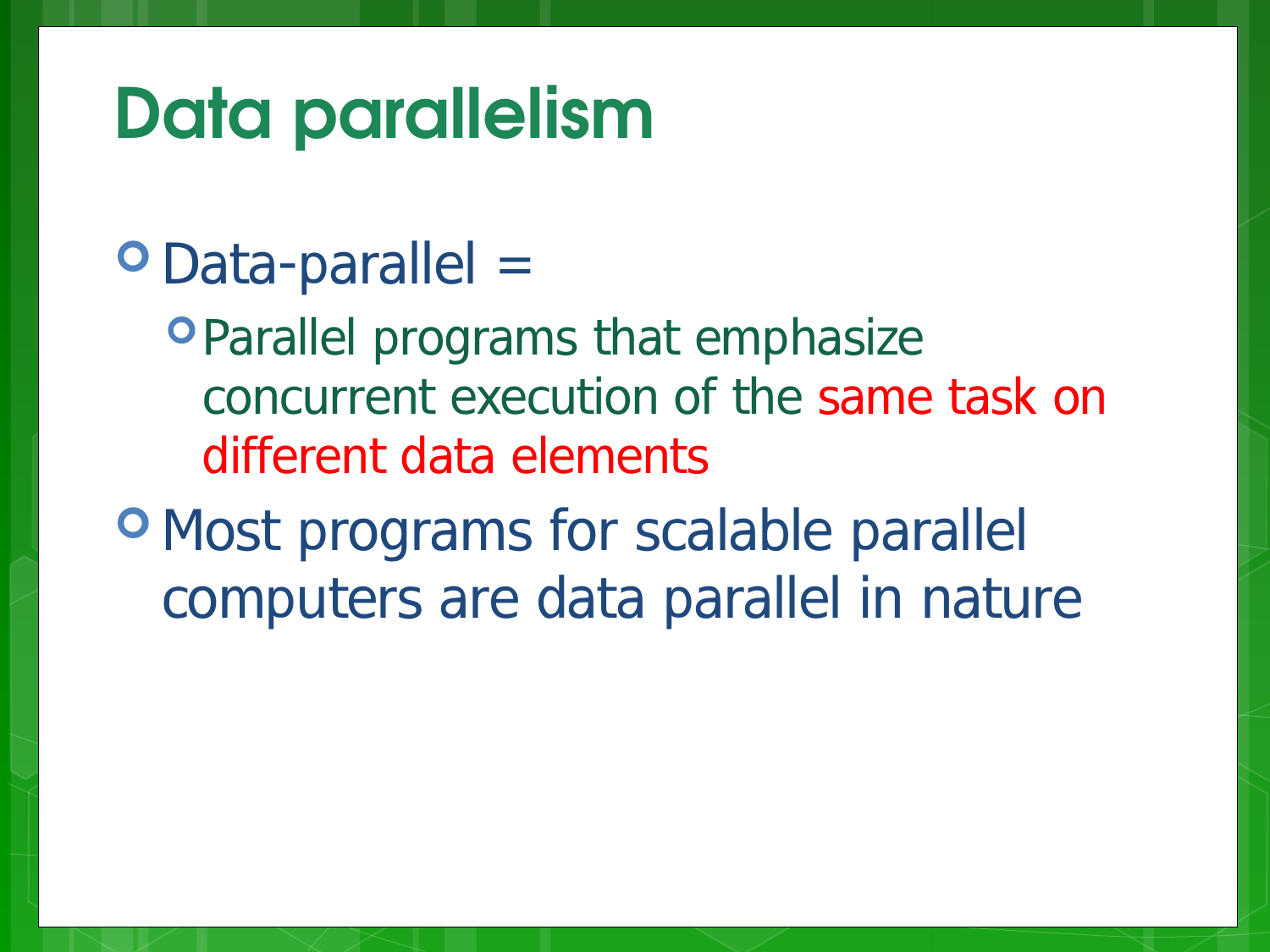

# Data parallelism
Data-parallel =
Parallel programs that emphasize concurrent execution of the same task on different data elements
Most programs for scalable parallel computers are data parallel in nature